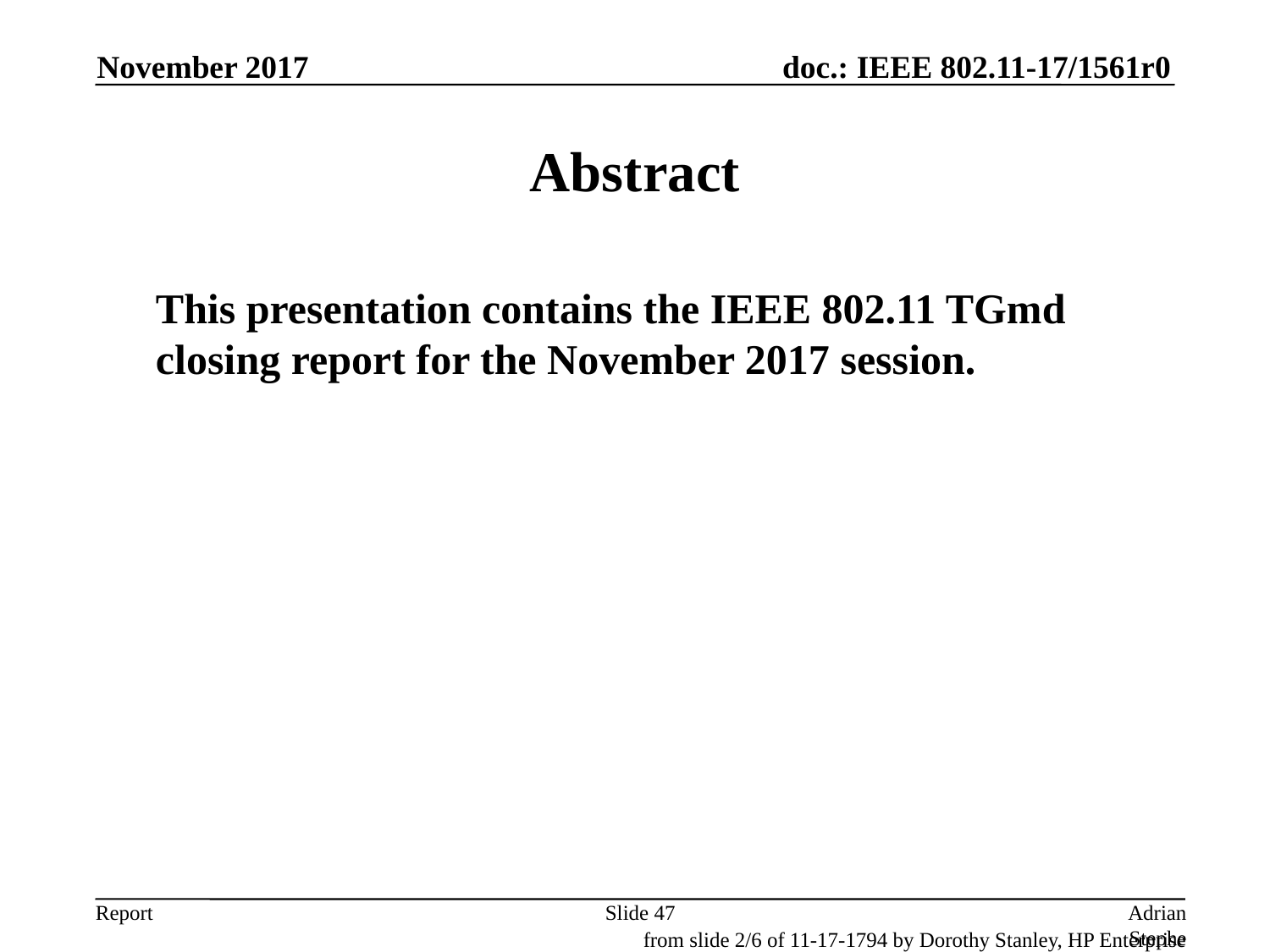

November 2017
# Abstract
	This presentation contains the IEEE 802.11 TGmd closing report for the November 2017 session.
Slide 47
Adrian Stephens, Intel Corporation
from slide 2/6 of 11-17-1794 by Dorothy Stanley, HP Enterprise